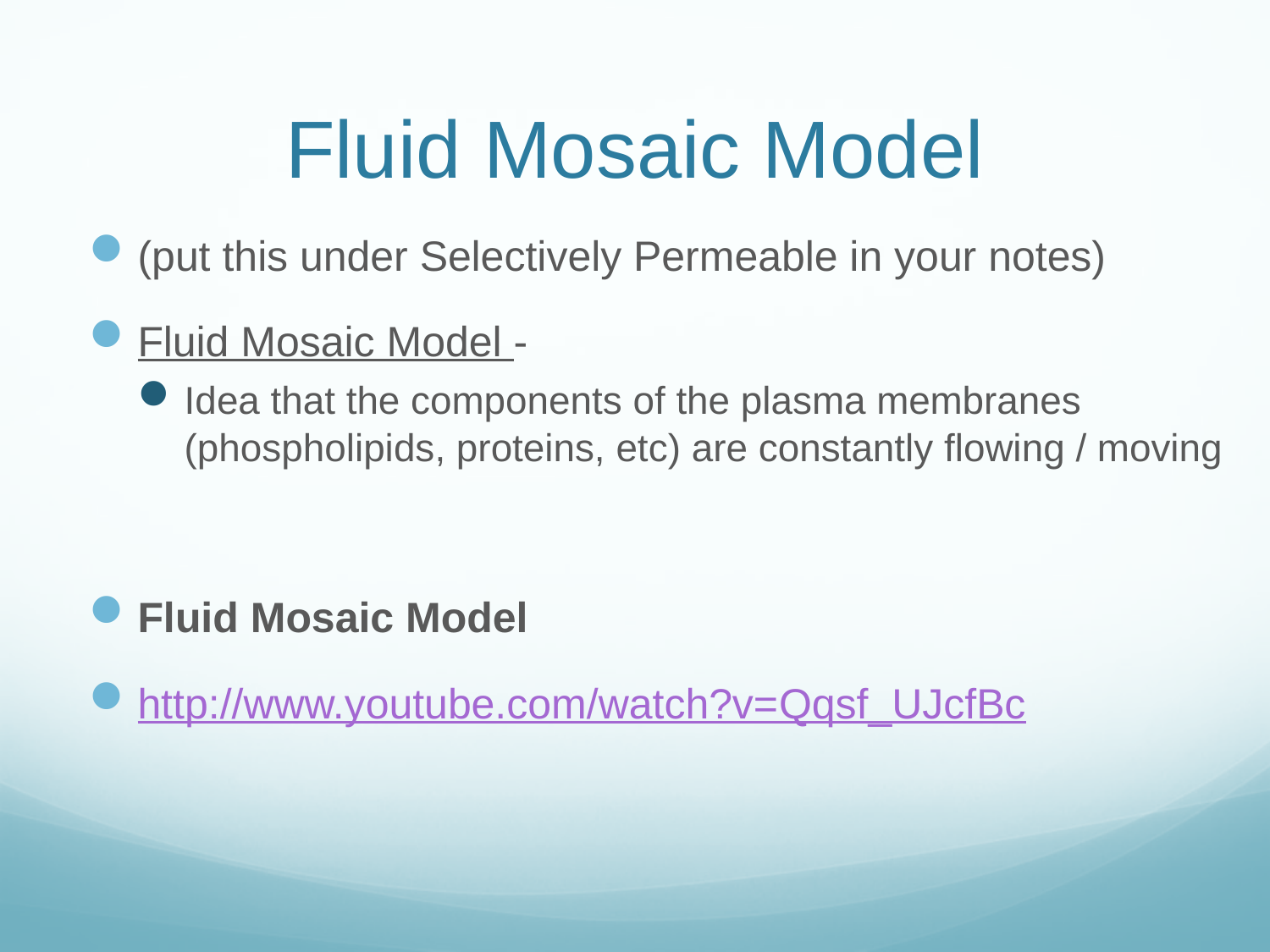

# Fluid Mosaic Model
(put this under Selectively Permeable in your notes)
Fluid Mosaic Model -
Idea that the components of the plasma membranes (phospholipids, proteins, etc) are constantly flowing / moving

Fluid Mosaic Model
http://www.youtube.com/watch?v=Qqsf_UJcfBc